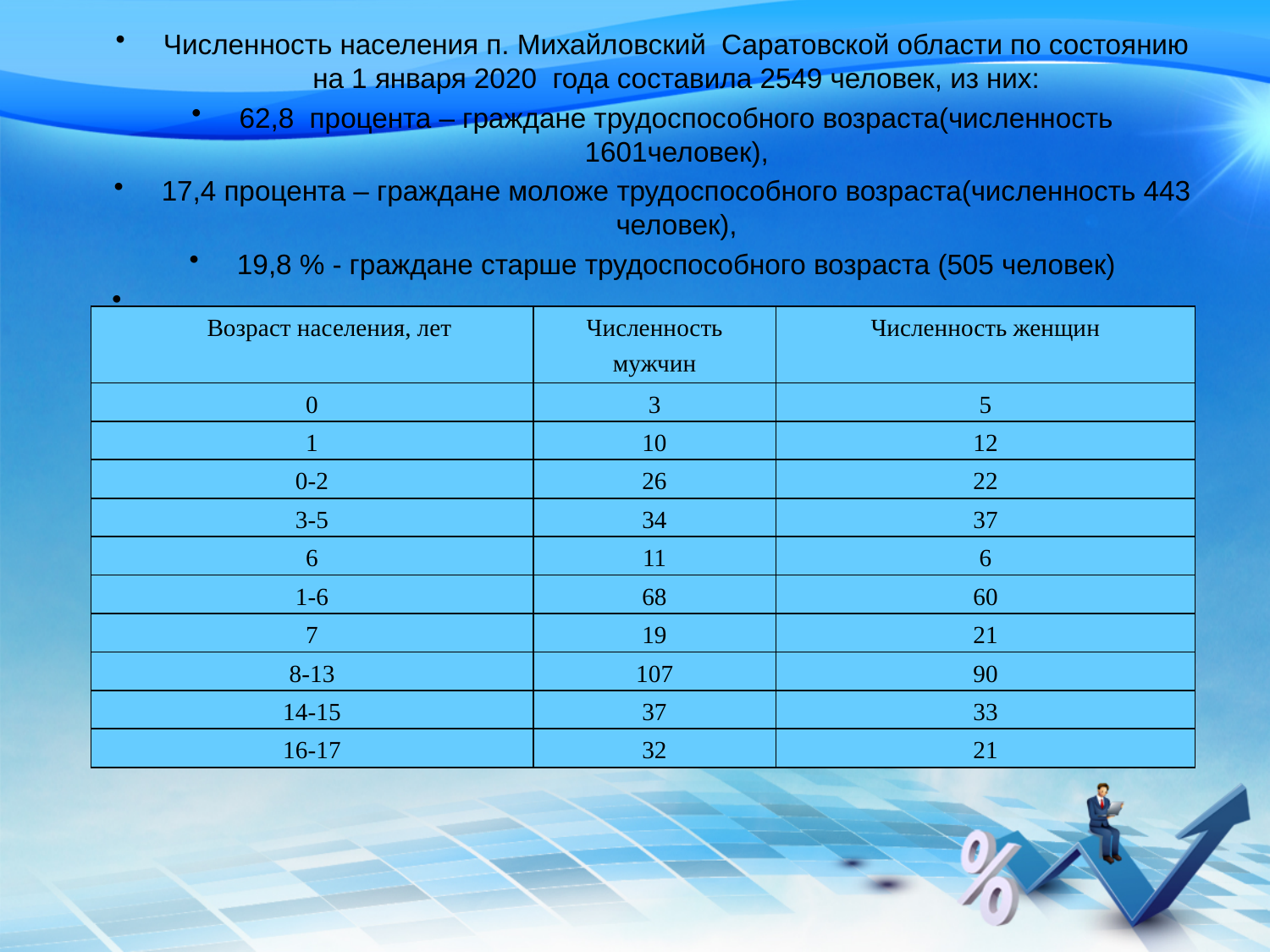

Численность населения п. Михайловский  Саратовской области по состоянию на 1 января 2020  года составила 2549 человек, из них:
62,8  процента – граждане трудоспособного возраста(численность 1601человек),
17,4 процента – граждане моложе трудоспособного возраста(численность 443 человек),
19,8 % - граждане старше трудоспособного возраста (505 человек)

| Возраст населения, лет | Численность мужчин | Численность женщин |
| --- | --- | --- |
| 0 | 3 | 5 |
| 1 | 10 | 12 |
| 0-2 | 26 | 22 |
| 3-5 | 34 | 37 |
| 6 | 11 | 6 |
| 1-6 | 68 | 60 |
| 7 | 19 | 21 |
| 8-13 | 107 | 90 |
| 14-15 | 37 | 33 |
| 16-17 | 32 | 21 |